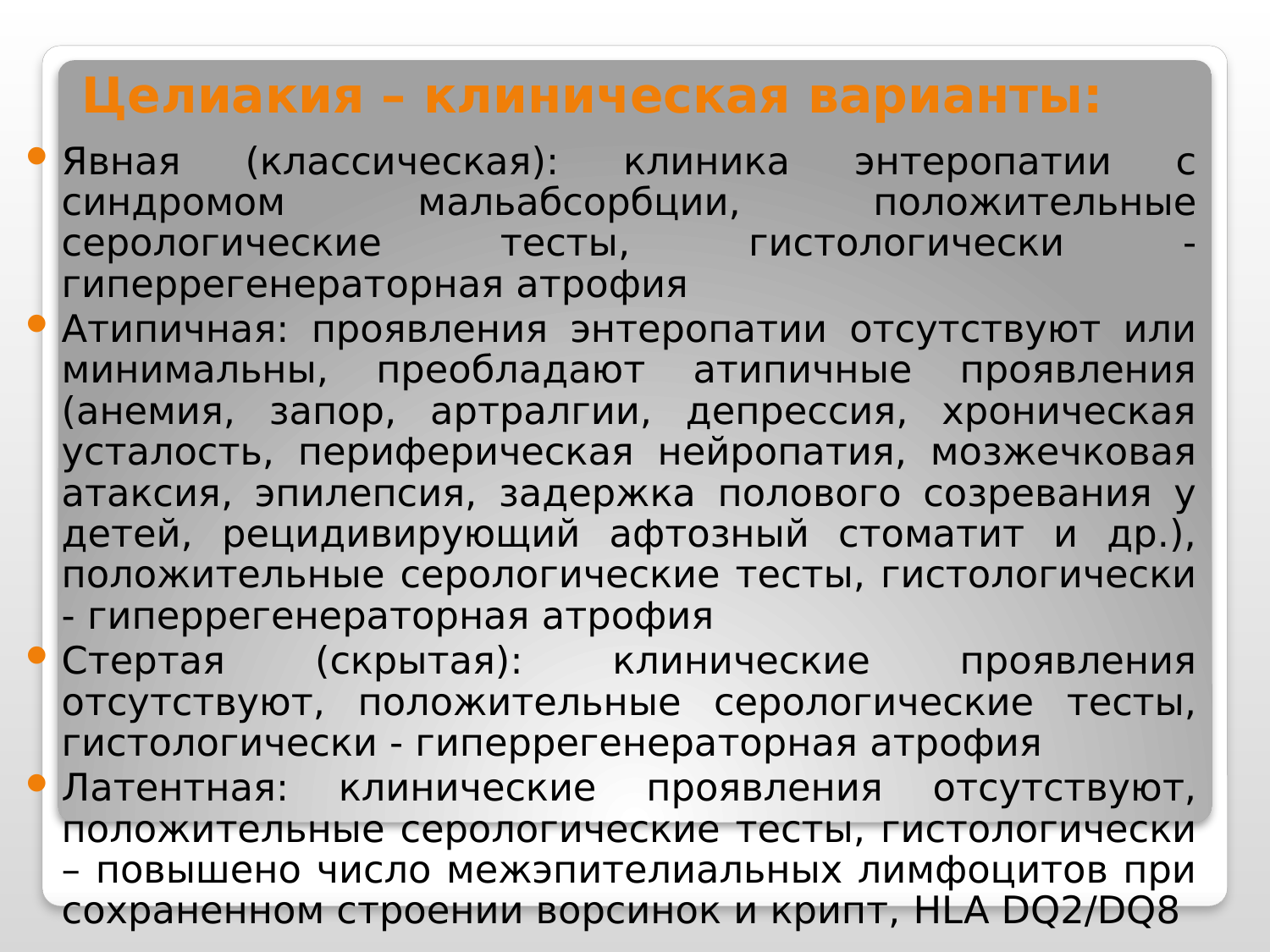

# Целиакия – клиническая варианты:
Явная (классическая): клиника энтеропатии с синдромом мальабсорбции, положительные серологические тесты, гистологически - гиперрегенераторная атрофия
Атипичная: проявления энтеропатии отсутствуют или минимальны, преобладают атипичные проявления (анемия, запор, артралгии, депрессия, хроническая усталость, периферическая нейропатия, мозжечковая атаксия, эпилепсия, задержка полового созревания у детей, рецидивирующий афтозный стоматит и др.), положительные серологические тесты, гистологически - гиперрегенераторная атрофия
Стертая (скрытая): клинические проявления отсутствуют, положительные серологические тесты, гистологически - гиперрегенераторная атрофия
Латентная: клинические проявления отсутствуют, положительные серологические тесты, гистологически – повышено число межэпителиальных лимфоцитов при сохраненном строении ворсинок и крипт, HLA DQ2/DQ8